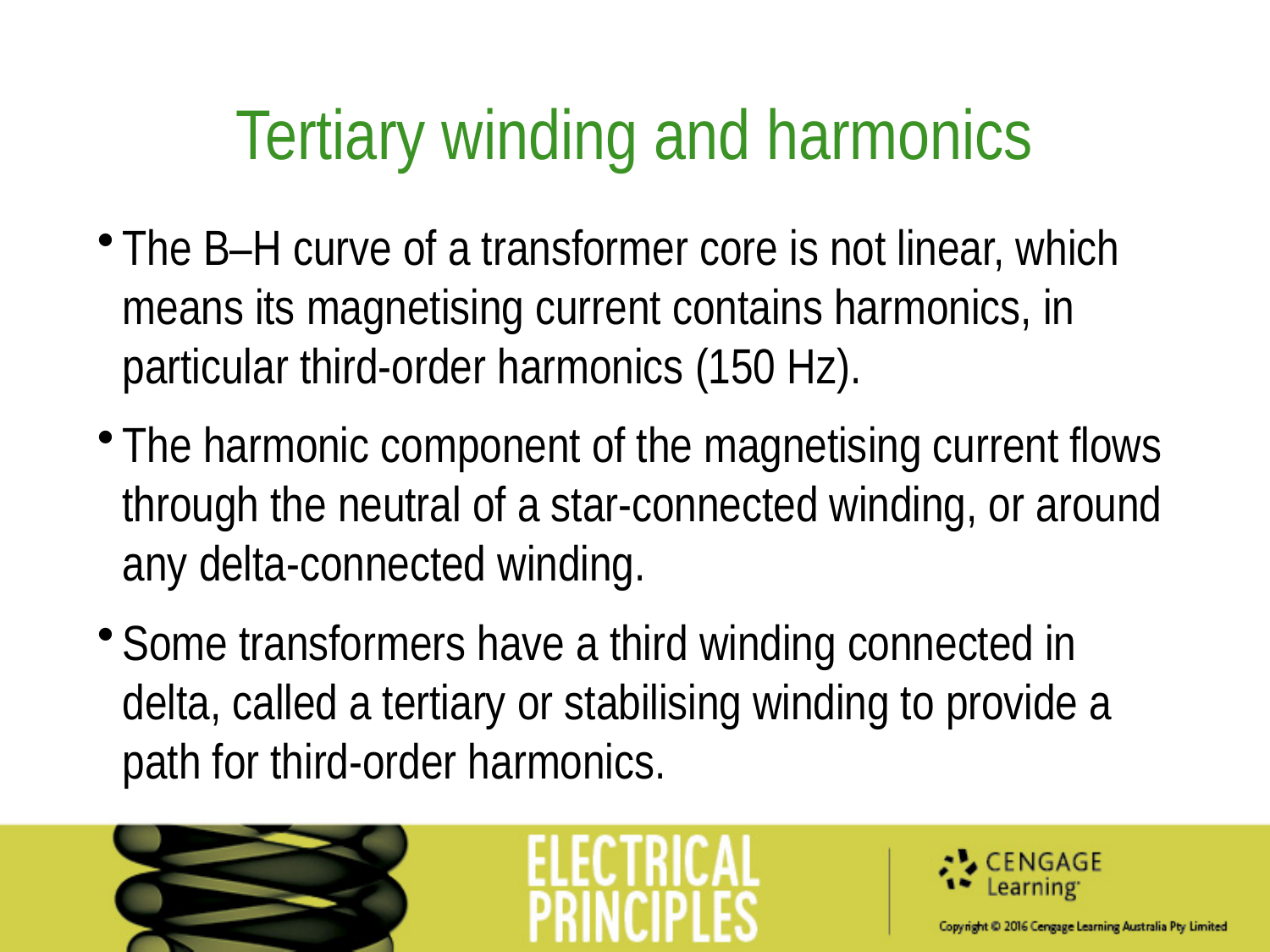

Tertiary winding and harmonics

The B–H curve of a transformer core is not linear, which means its magnetising current contains harmonics, in particular third-order harmonics (150 Hz).
The harmonic component of the magnetising current flows through the neutral of a star-connected winding, or around any delta-connected winding.
Some transformers have a third winding connected in delta, called a tertiary or stabilising winding to provide a path for third-order harmonics.